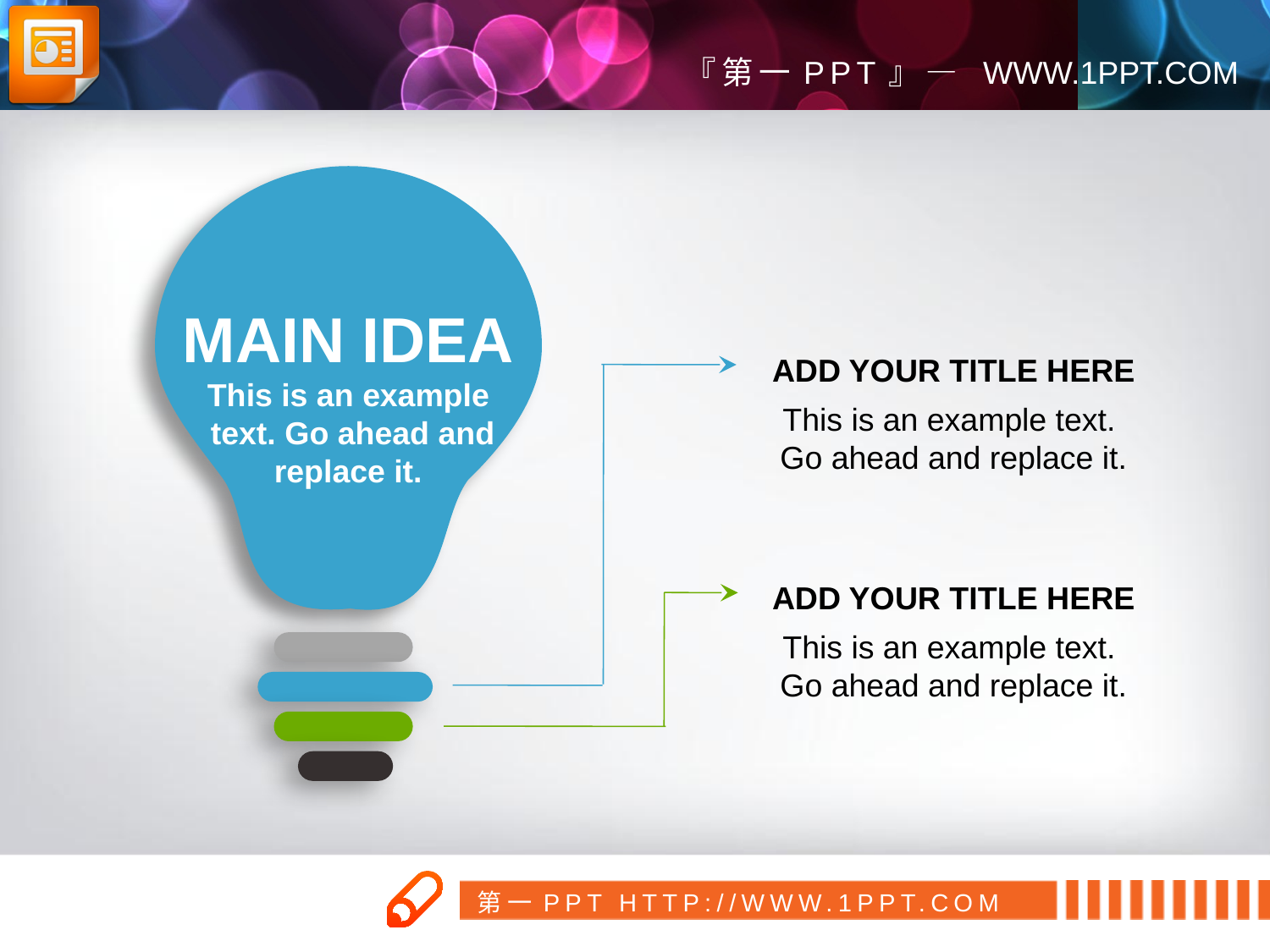

MAIN IDEA
This is an example
 text. Go ahead and replace it.

ADD YOUR TITLE HERE
This is an example text.
Go ahead and replace it.
ADD YOUR TITLE HERE
This is an example text.
Go ahead and replace it.